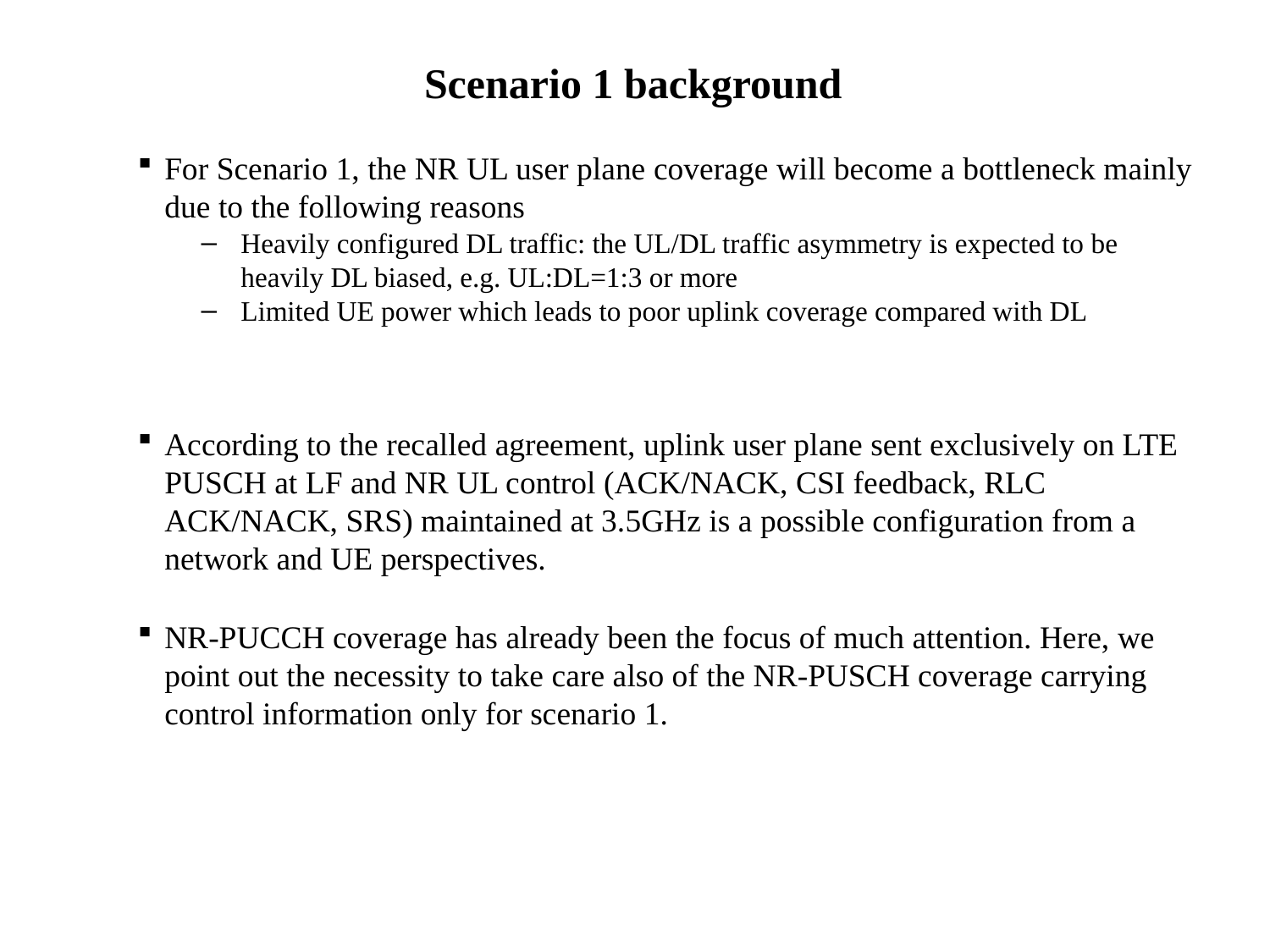

# Scenario 1 background
For Scenario 1, the NR UL user plane coverage will become a bottleneck mainly due to the following reasons
Heavily configured DL traffic: the UL/DL traffic asymmetry is expected to be heavily DL biased, e.g. UL:DL=1:3 or more
Limited UE power which leads to poor uplink coverage compared with DL

According to the recalled agreement, uplink user plane sent exclusively on LTE PUSCH at LF and NR UL control (ACK/NACK, CSI feedback, RLC ACK/NACK, SRS) maintained at 3.5GHz is a possible configuration from a network and UE perspectives.

NR-PUCCH coverage has already been the focus of much attention. Here, we point out the necessity to take care also of the NR-PUSCH coverage carrying control information only for scenario 1.